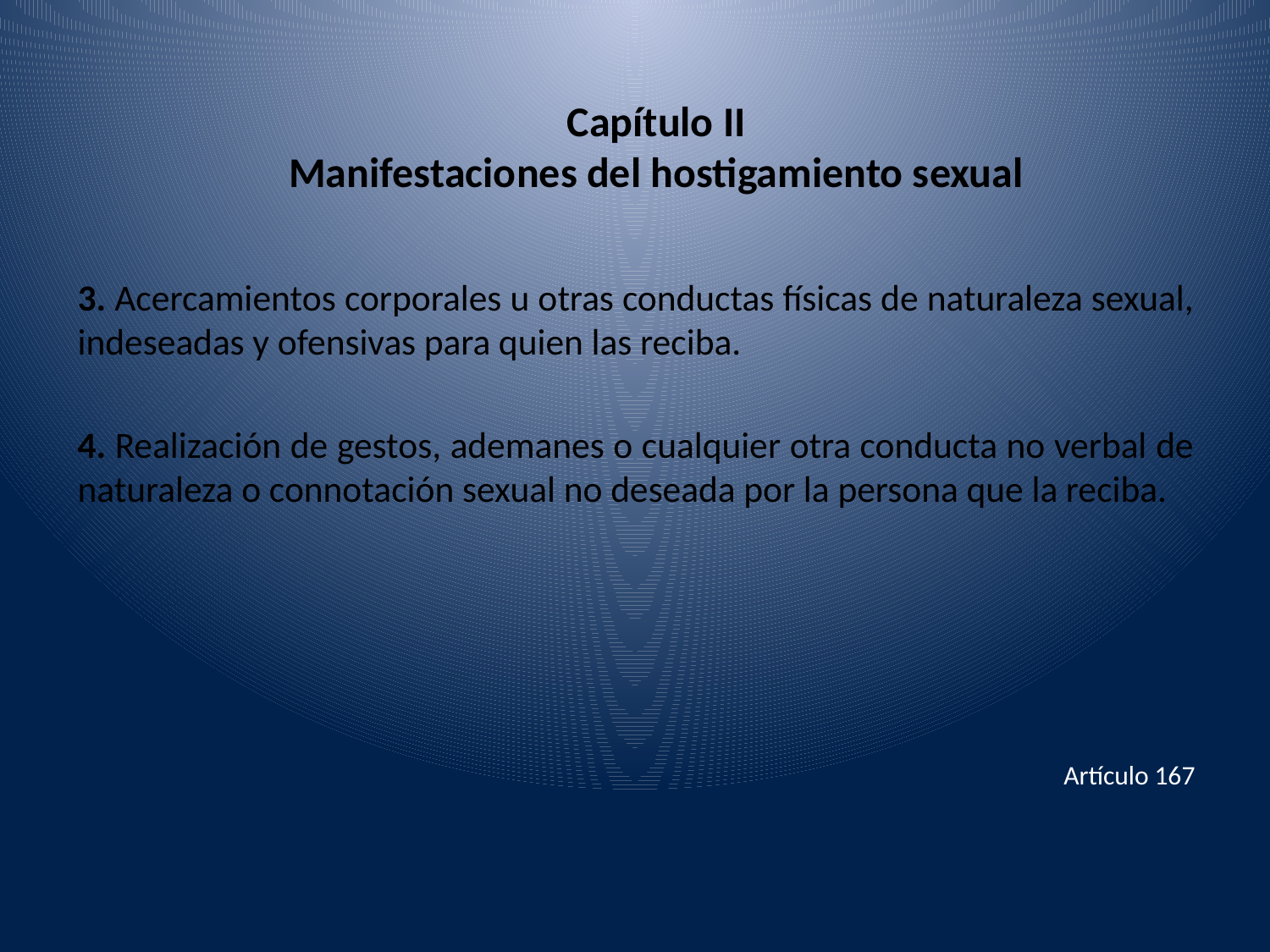

# Capítulo II Manifestaciones del hostigamiento sexual

3. Acercamientos corporales u otras conductas físicas de naturaleza sexual, indeseadas y ofensivas para quien las reciba.

4. Realización de gestos, ademanes o cualquier otra conducta no verbal de naturaleza o connotación sexual no deseada por la persona que la reciba.

Artículo 167